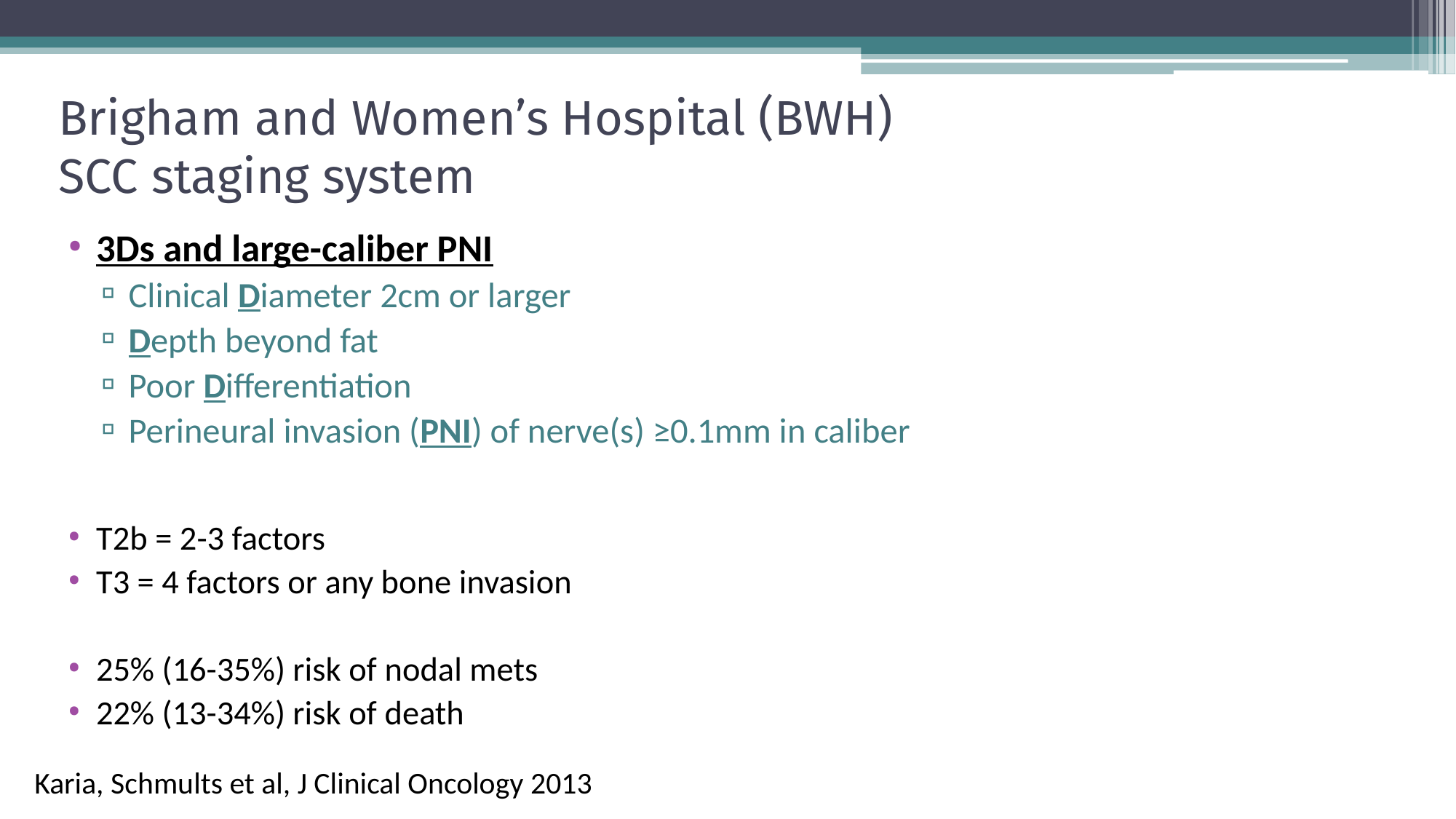

# Brigham and Women’s Hospital (BWH) SCC staging system

3Ds and large-caliber PNI
Clinical Diameter 2cm or larger
Depth beyond fat
Poor Differentiation
Perineural invasion (PNI) of nerve(s) ≥0.1mm in caliber

T2b = 2-3 factors
T3 = 4 factors or any bone invasion

25% (16-35%) risk of nodal mets
22% (13-34%) risk of death
Karia, Schmults et al, J Clinical Oncology 2013